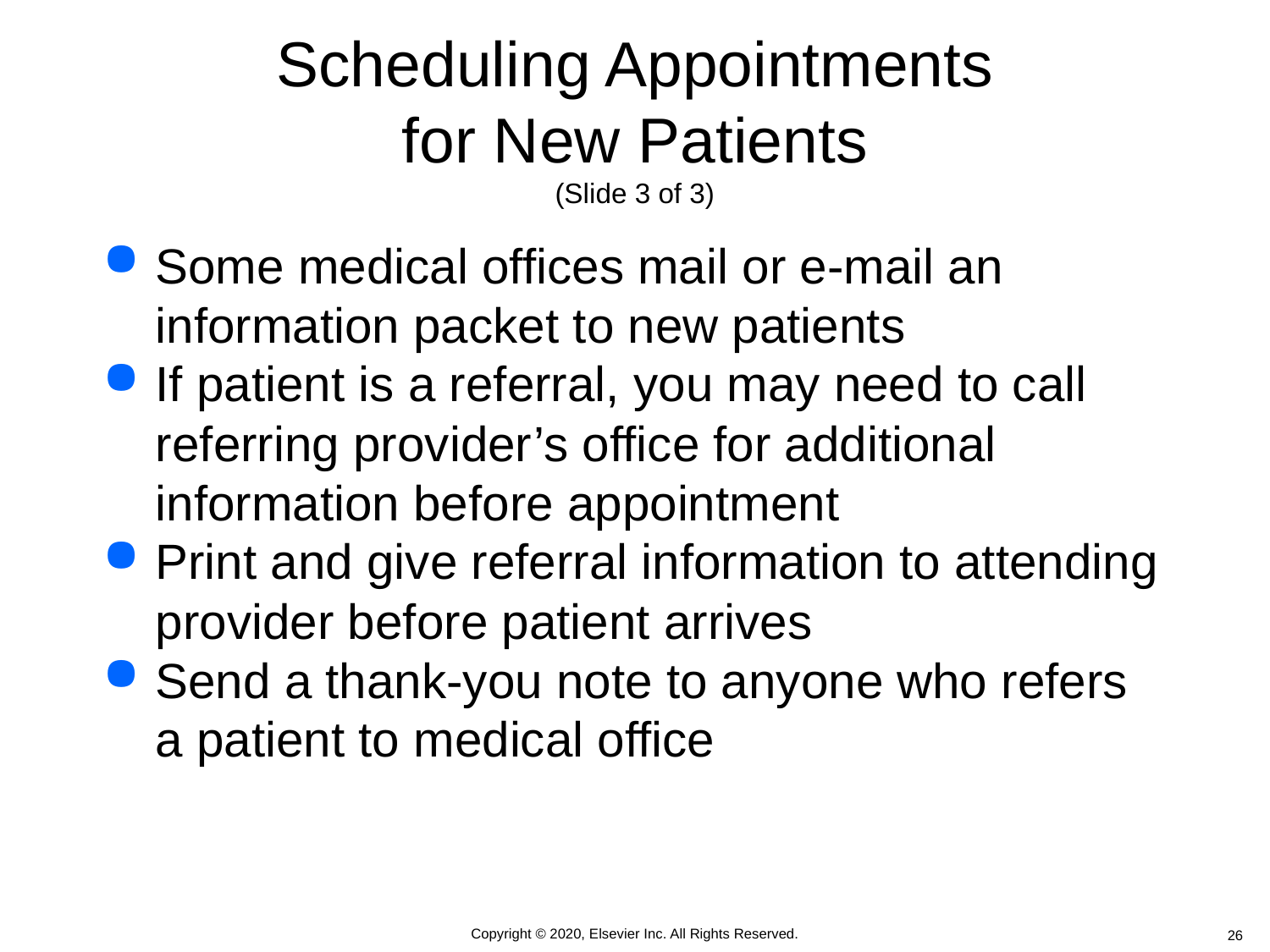

# Scheduling Appointments for New Patients (Slide 3 of 3)
Some medical offices mail or e-mail an information packet to new patients
If patient is a referral, you may need to call referring provider’s office for additional information before appointment
Print and give referral information to attending provider before patient arrives
Send a thank-you note to anyone who refers a patient to medical office
 26